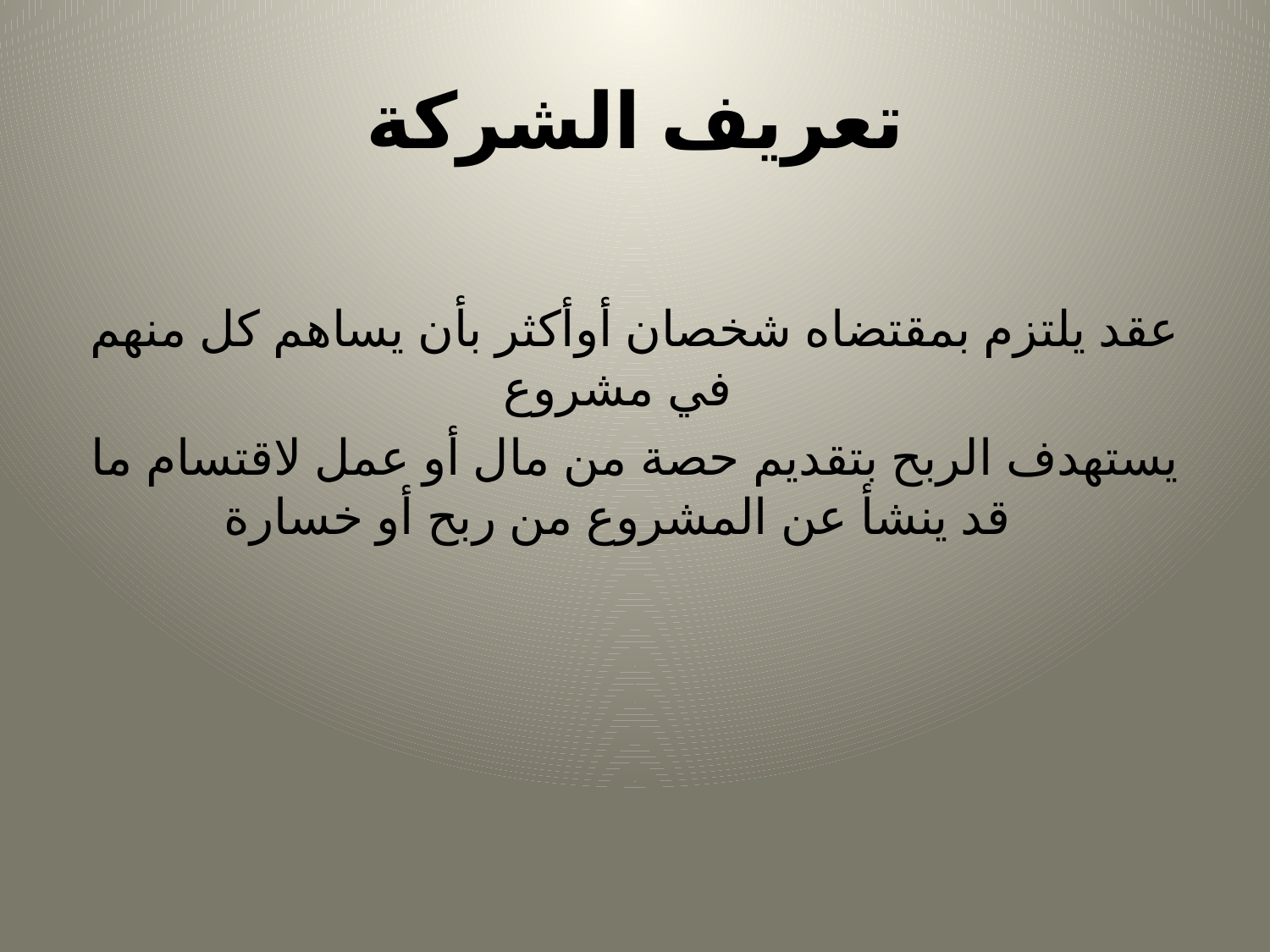

# تعريف الشركة

عقد يلتزم بمقتضاه شخصان أوأكثر بأن يساهم كل منهم في مشروع
يستهدف الربح بتقديم حصة من مال أو عمل لاقتسام ما قد ينشأ عن المشروع من ربح أو خسارة